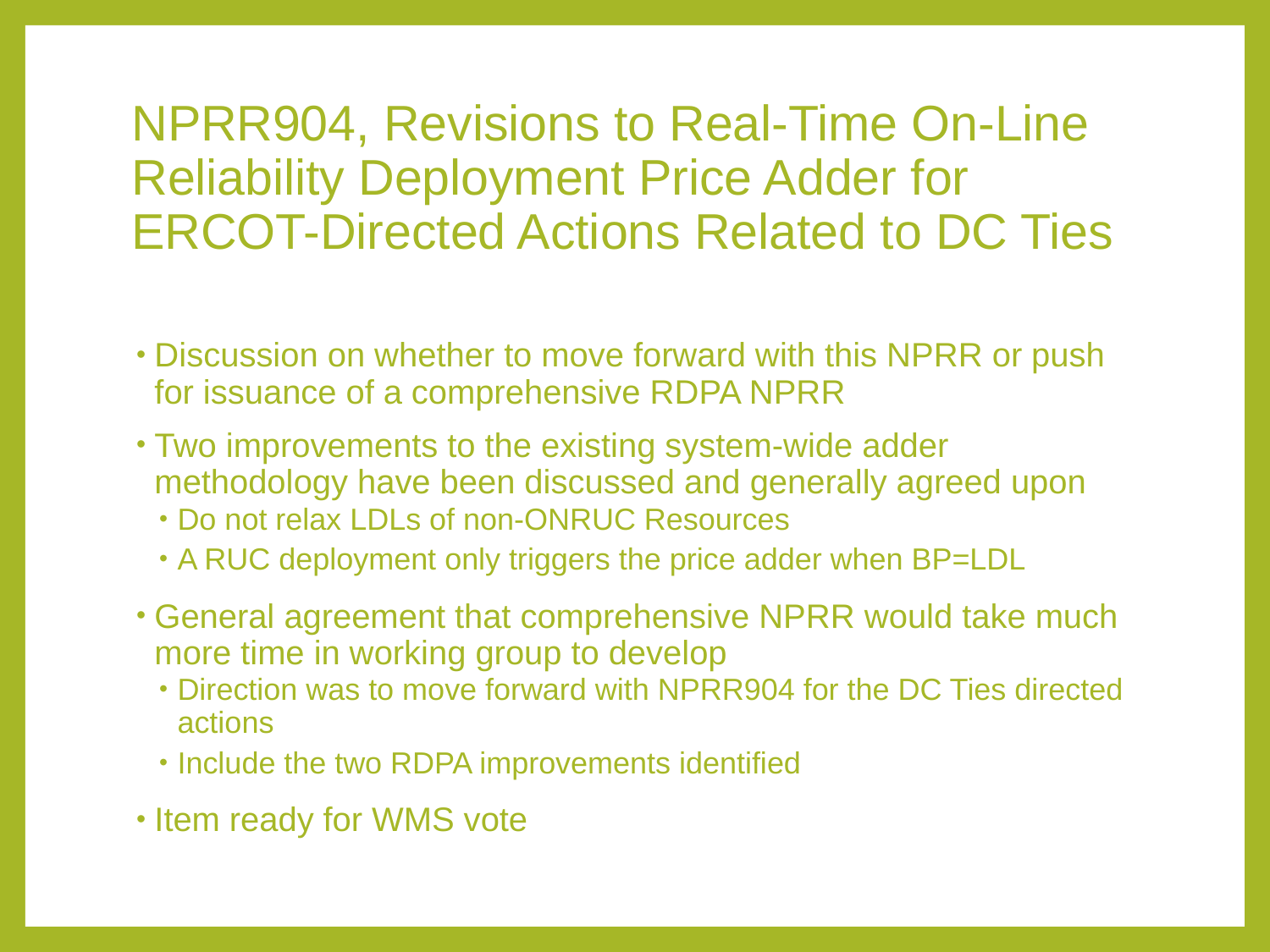

# NPRR904, Revisions to Real-Time On-Line Reliability Deployment Price Adder for ERCOT-Directed Actions Related to DC Ties
Discussion on whether to move forward with this NPRR or push for issuance of a comprehensive RDPA NPRR
Two improvements to the existing system-wide adder methodology have been discussed and generally agreed upon
Do not relax LDLs of non-ONRUC Resources
A RUC deployment only triggers the price adder when BP=LDL
General agreement that comprehensive NPRR would take much more time in working group to develop
Direction was to move forward with NPRR904 for the DC Ties directed actions
Include the two RDPA improvements identified
Item ready for WMS vote